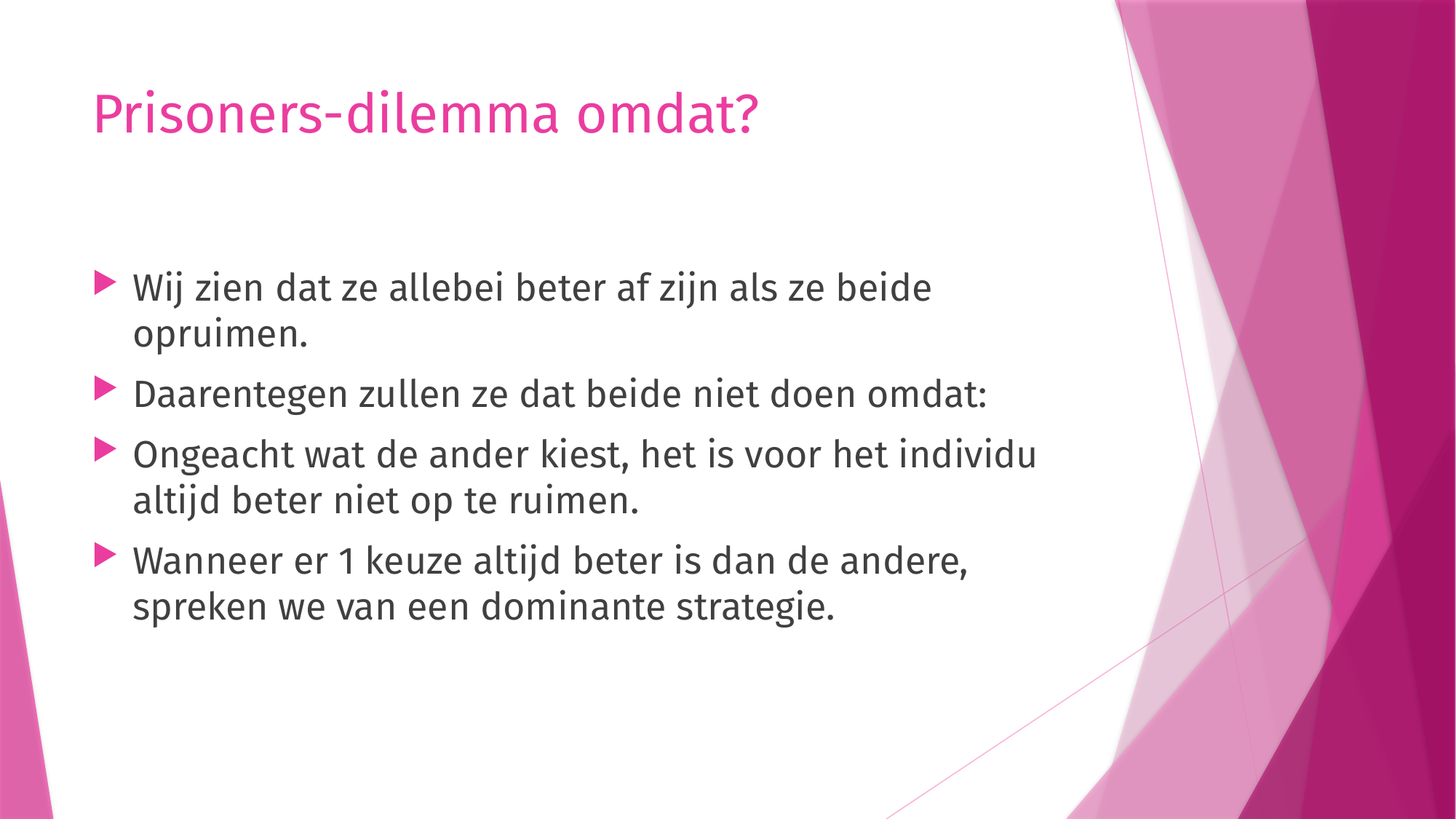

# Prisoners-dilemma omdat?
Wij zien dat ze allebei beter af zijn als ze beide opruimen.
Daarentegen zullen ze dat beide niet doen omdat:
Ongeacht wat de ander kiest, het is voor het individu altijd beter niet op te ruimen.
Wanneer er 1 keuze altijd beter is dan de andere, spreken we van een dominante strategie.